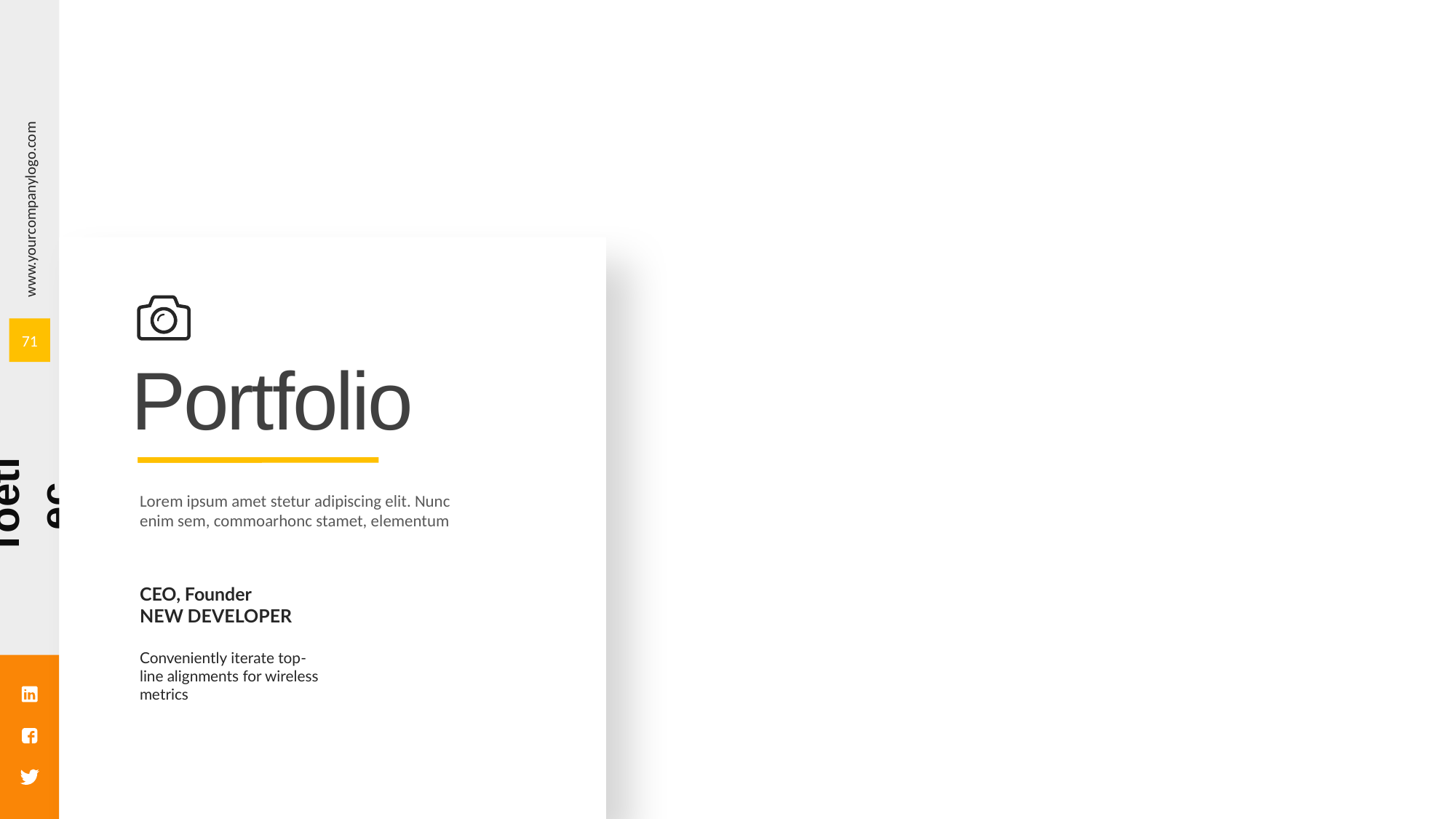

71
Portfolio

Lorem ipsum amet stetur adipiscing elit. Nunc enim sem, commoarhonc stamet, elementum
CEO, Founder
NEW DEVELOPER

Conveniently iterate top-line alignments for wireless metrics